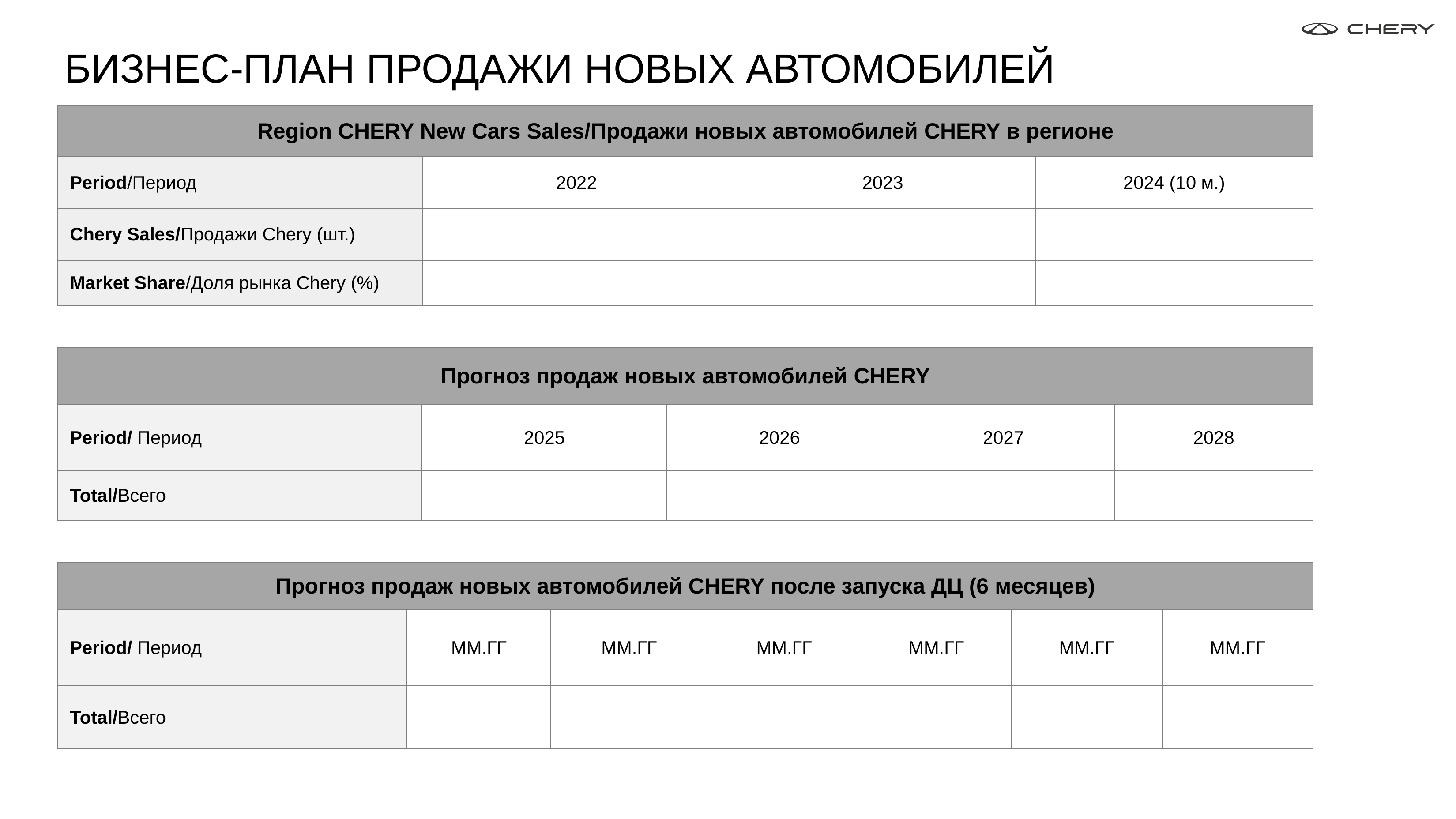

# БИЗНЕС-ПЛАН ПРОДАЖИ НОВЫХ АВТОМОБИЛЕЙ
| Region CHERY New Cars Sales/Продажи новых автомобилей CHERY в регионе |  |  |  |
| --- | --- | --- | --- |
| Period/Период | 2022 | 2023 | 2024 (10 м.) |
| Chery Sales/Продажи Chery (шт.) |  |  |  |
| Market Share/Доля рынка Chery (%) |  |  |  |
| Прогноз продаж новых автомобилей CHERY |  |  |  |  |
| --- | --- | --- | --- | --- |
| Period/ Период | 2025 | 2026 | 2027 | 2028 |
| Total/Всего |  |  |  |  |
| Прогноз продаж новых автомобилей CHERY после запуска ДЦ (6 месяцев) |  |  |  |  |  |  |
| --- | --- | --- | --- | --- | --- | --- |
| Period/ Период | ММ.ГГ | ММ.ГГ | ММ.ГГ | ММ.ГГ | ММ.ГГ | ММ.ГГ |
| Total/Всего |  |  |  |  |  |  |